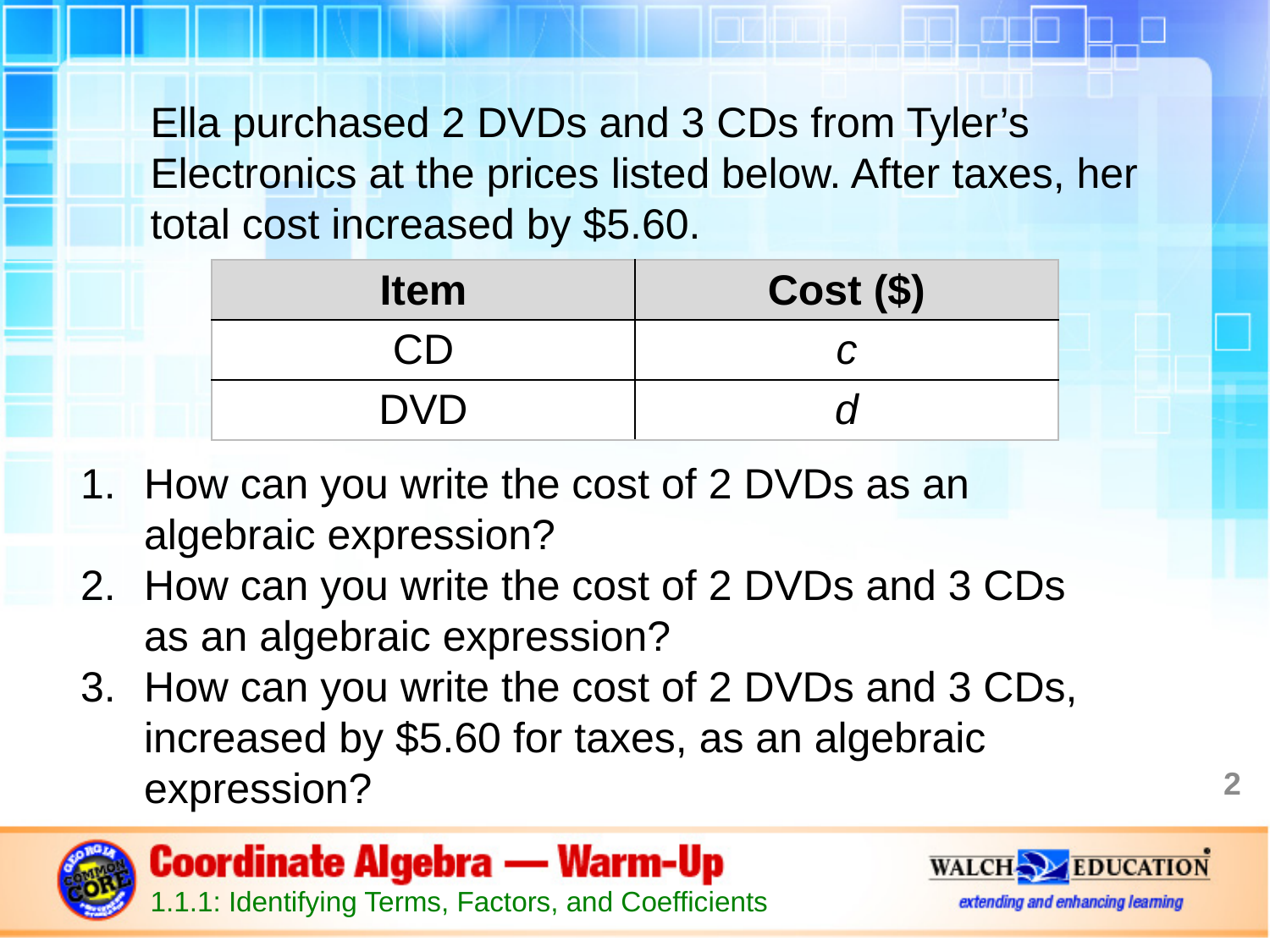

Ella purchased 2 DVDs and 3 CDs from Tyler’s Electronics at the prices listed below. After taxes, her total cost increased by $5.60.
| Item | Cost ($) |
| --- | --- |
| CD | c |
| DVD | d |
How can you write the cost of 2 DVDs as an algebraic expression?
How can you write the cost of 2 DVDs and 3 CDs as an algebraic expression?
How can you write the cost of 2 DVDs and 3 CDs, increased by $5.60 for taxes, as an algebraic expression?
2
1.1.1: Identifying Terms, Factors, and Coefficients